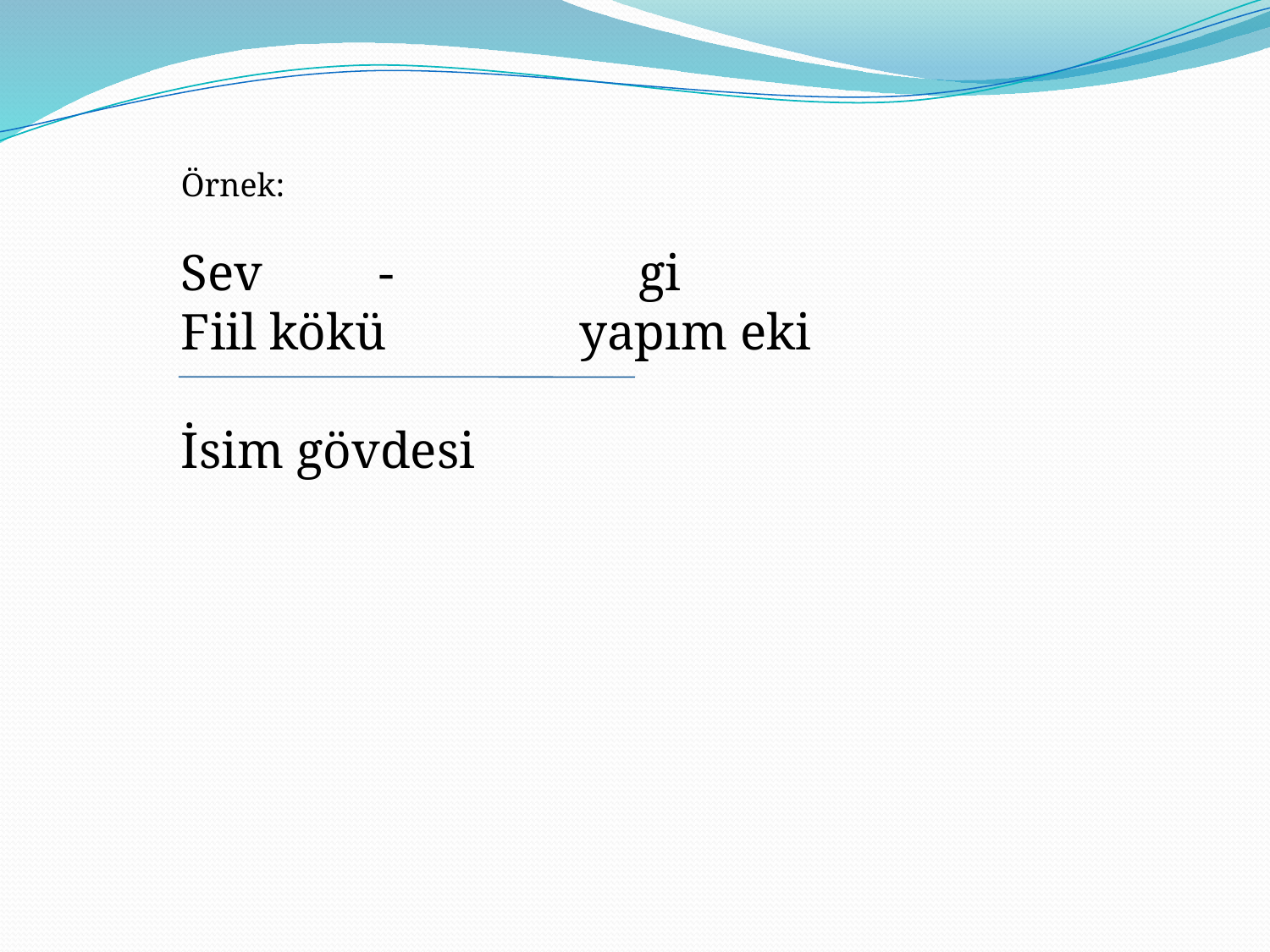

Örnek:

Sev         -                   gi
Fiil kökü               yapım eki

İsim gövdesi